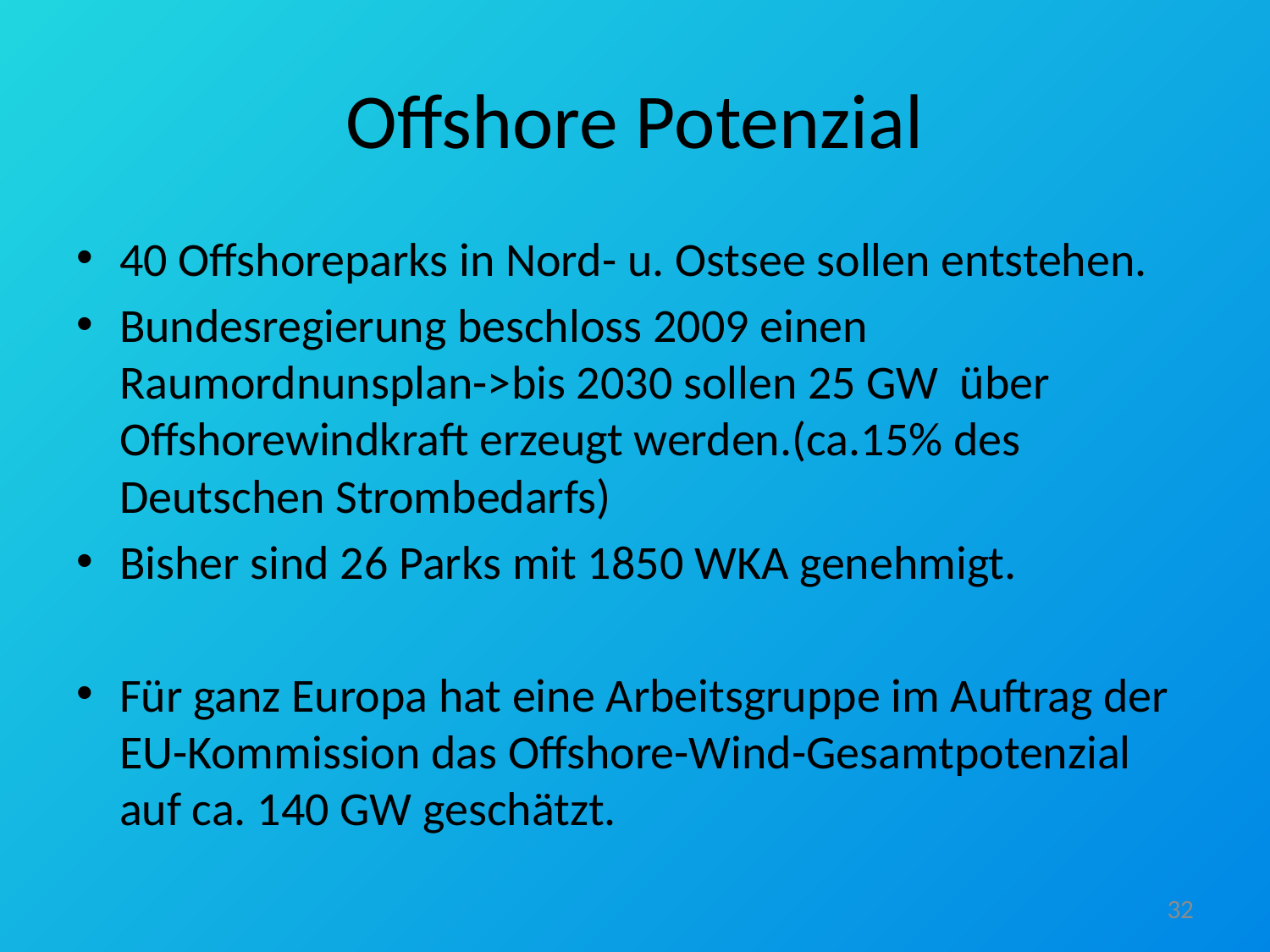

# Offshore Potenzial
40 Offshoreparks in Nord- u. Ostsee sollen entstehen.
Bundesregierung beschloss 2009 einen Raumordnunsplan->bis 2030 sollen 25 GW  über Offshorewindkraft erzeugt werden.(ca.15% des Deutschen Strombedarfs)
Bisher sind 26 Parks mit 1850 WKA genehmigt.

Für ganz Europa hat eine Arbeitsgruppe im Auftrag der EU-Kommission das Offshore-Wind-Gesamtpotenzial auf ca. 140 GW geschätzt.
32